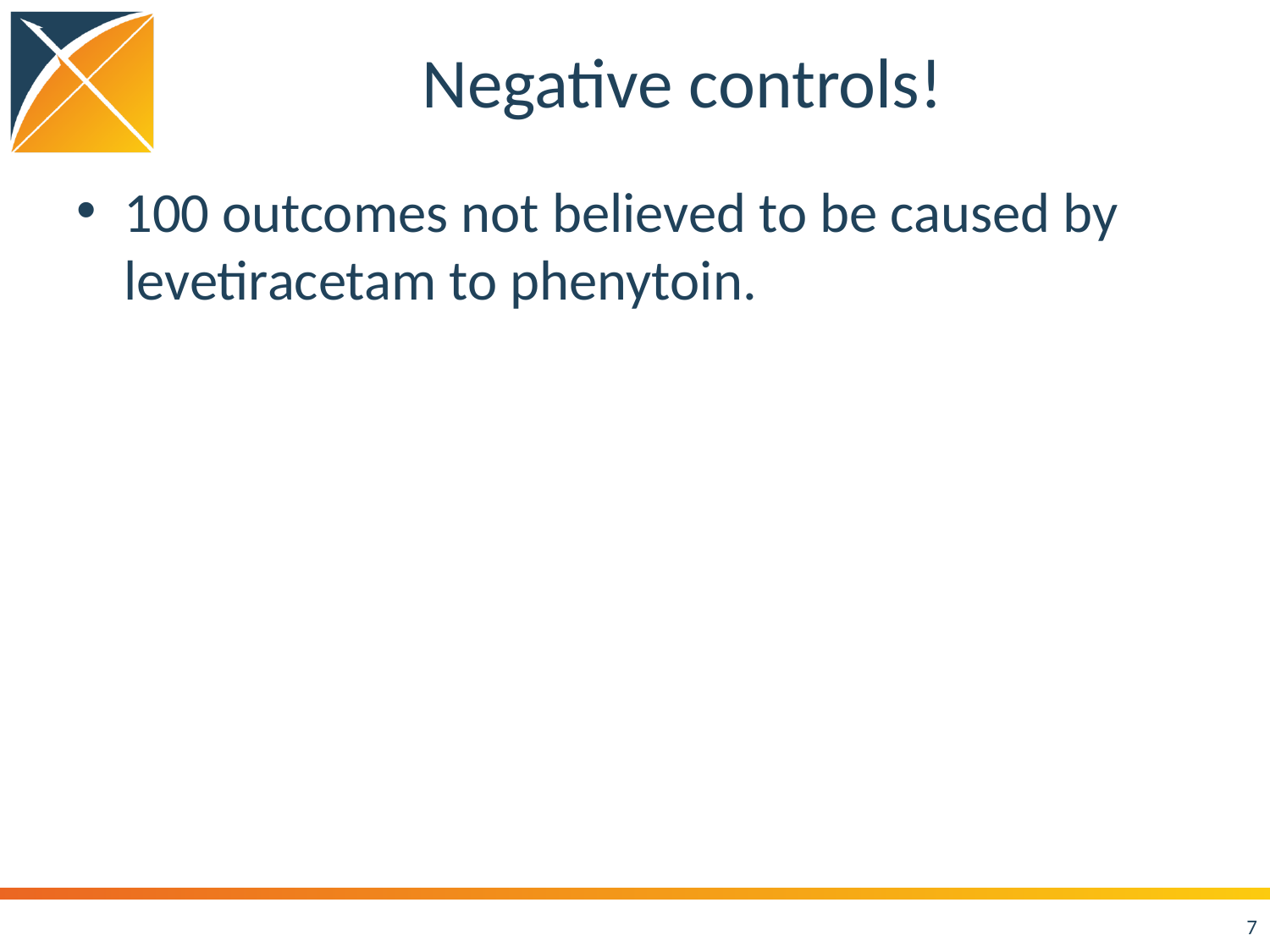

# Negative controls!
100 outcomes not believed to be caused by levetiracetam to phenytoin.
7